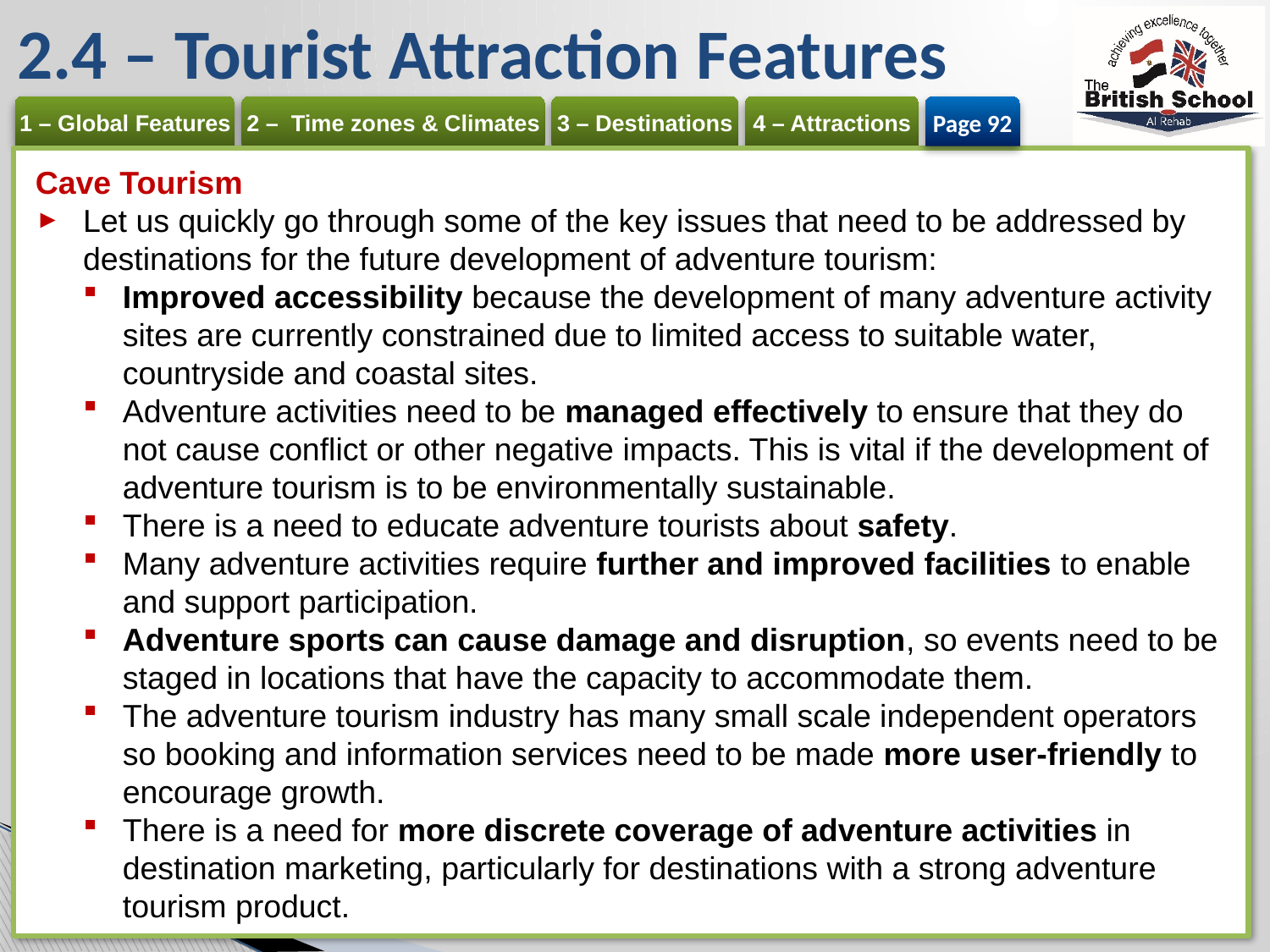

# 2.4 – Tourist Attraction Features
Page 92
Cave Tourism
Let us quickly go through some of the key issues that need to be addressed by destinations for the future development of adventure tourism:
Improved accessibility because the development of many adventure activity sites are currently constrained due to limited access to suitable water, countryside and coastal sites.
Adventure activities need to be managed effectively to ensure that they do not cause conflict or other negative impacts. This is vital if the development of adventure tourism is to be environmentally sustainable.
There is a need to educate adventure tourists about safety.
Many adventure activities require further and improved facilities to enable and support participation.
Adventure sports can cause damage and disruption, so events need to be staged in locations that have the capacity to accommodate them.
The adventure tourism industry has many small scale independent operators so booking and information services need to be made more user-friendly to encourage growth.
There is a need for more discrete coverage of adventure activities in destination marketing, particularly for destinations with a strong adventure tourism product.